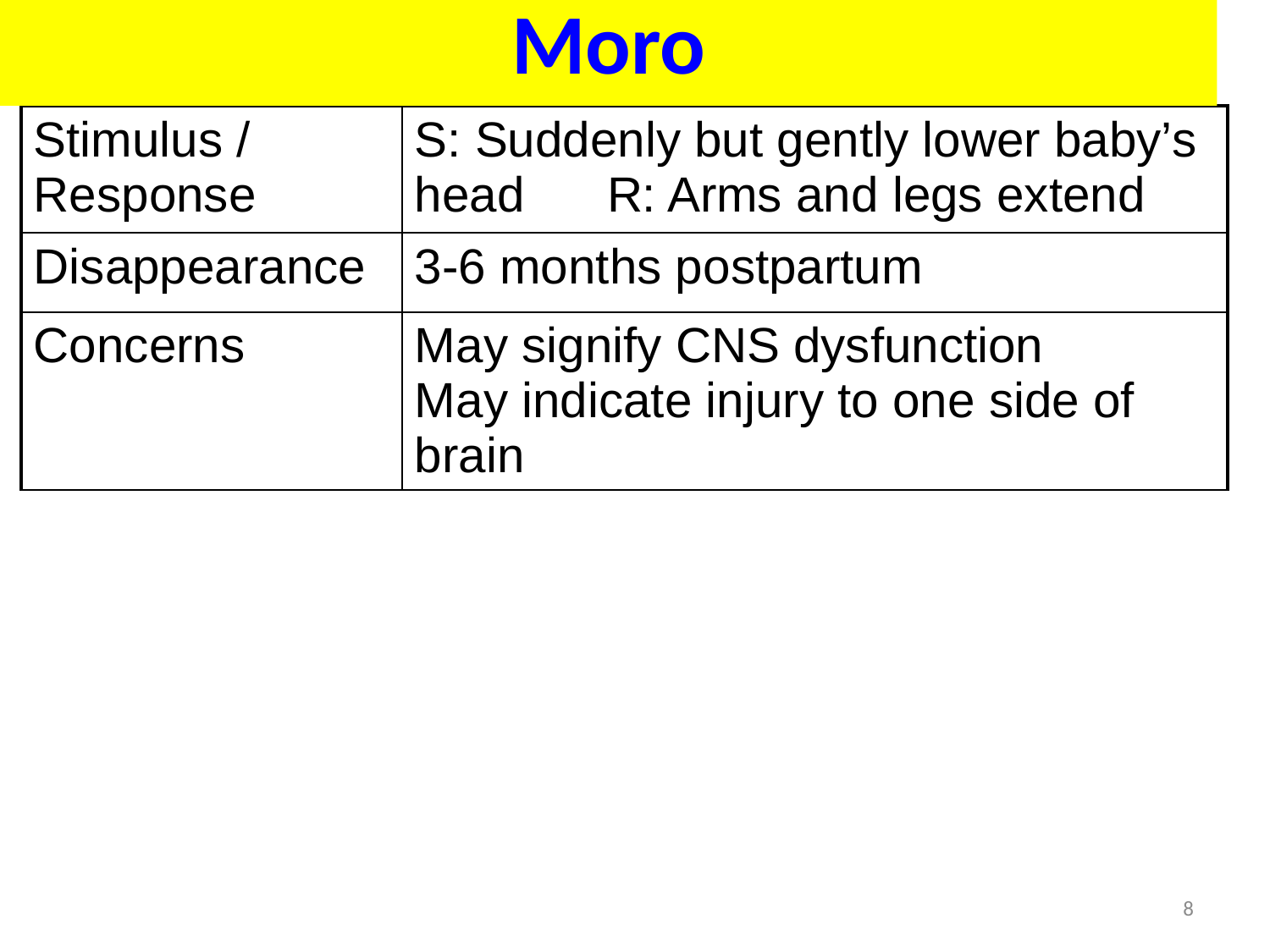

# Moro
| Stimulus / Response | S: Suddenly but gently lower baby’s head R: Arms and legs extend |
| --- | --- |
| Disappearance | 3-6 months postpartum |
| Concerns | May signify CNS dysfunction May indicate injury to one side of brain |

8